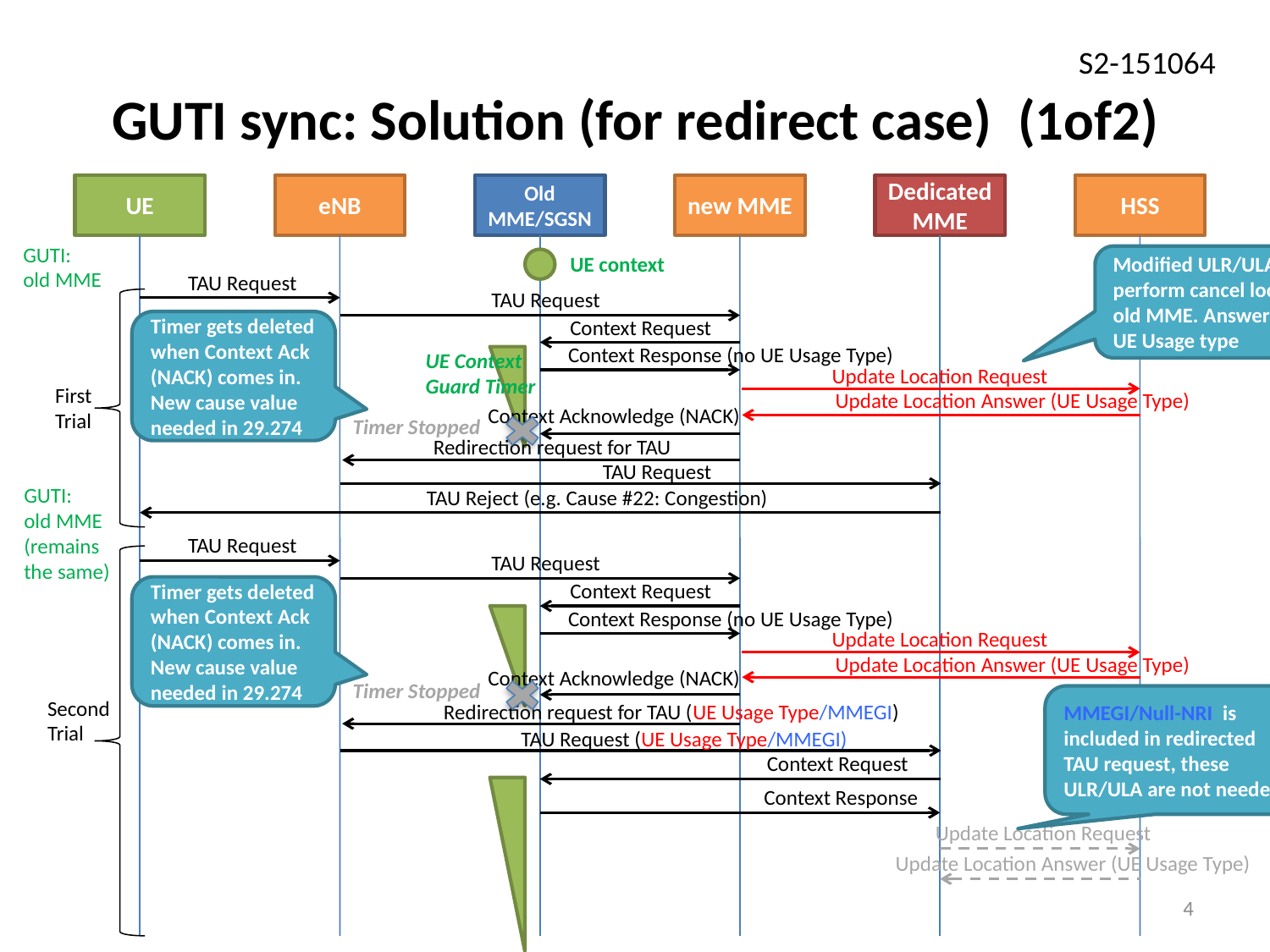

# GUTI sync: Solution (for redirect case)  (1of2)
UE
eNB
Old MME/SGSN
new MME
Dedicated MME
HSS
GUTI:
old MME
UE context
Modified ULR/ULA to not perform cancel location at old MME. Answer includes UE Usage type

TAU Request
TAU Request

Context Request
Timer gets deleted when Context Ack (NACK) comes in. New cause value needed in 29.274
Context Response (no UE Usage Type)
UE Context
Guard Timer

Update Location Request
First Trial
Update Location Answer (UE Usage Type)
Context Acknowledge (NACK)
Timer Stopped

Redirection request for TAU
TAU Request
GUTI:
old MME
(remains the same)
TAU Reject (e.g. Cause #22: Congestion)
TAU Request
TAU Request

Context Request
Timer gets deleted when Context Ack (NACK) comes in. New cause value needed in 29.274
Context Response (no UE Usage Type)

Update Location Request
Update Location Answer (UE Usage Type)
Context Acknowledge (NACK)
Timer Stopped

MMEGI/Null-NRI  is included in redirected TAU request, these ULR/ULA are not needed.
Second Trial
Redirection request for TAU (UE Usage Type/MMEGI)
TAU Request (UE Usage Type/MMEGI)
Context Request

Context Response
Update Location Request
Update Location Answer (UE Usage Type)
4